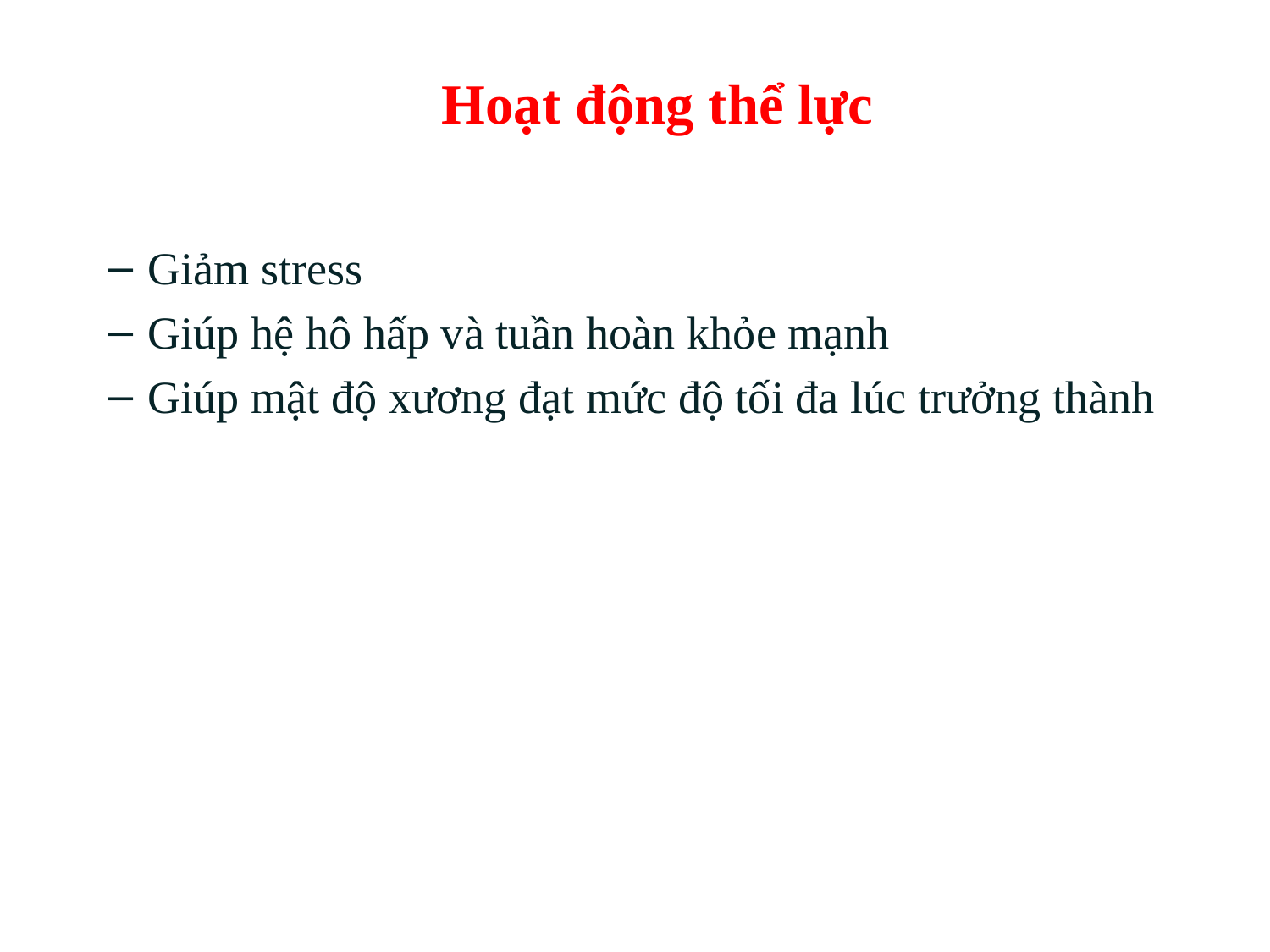

# Hoạt động thể lực
Giảm stress
Giúp hệ hô hấp và tuần hoàn khỏe mạnh
Giúp mật độ xương đạt mức độ tối đa lúc trưởng thành